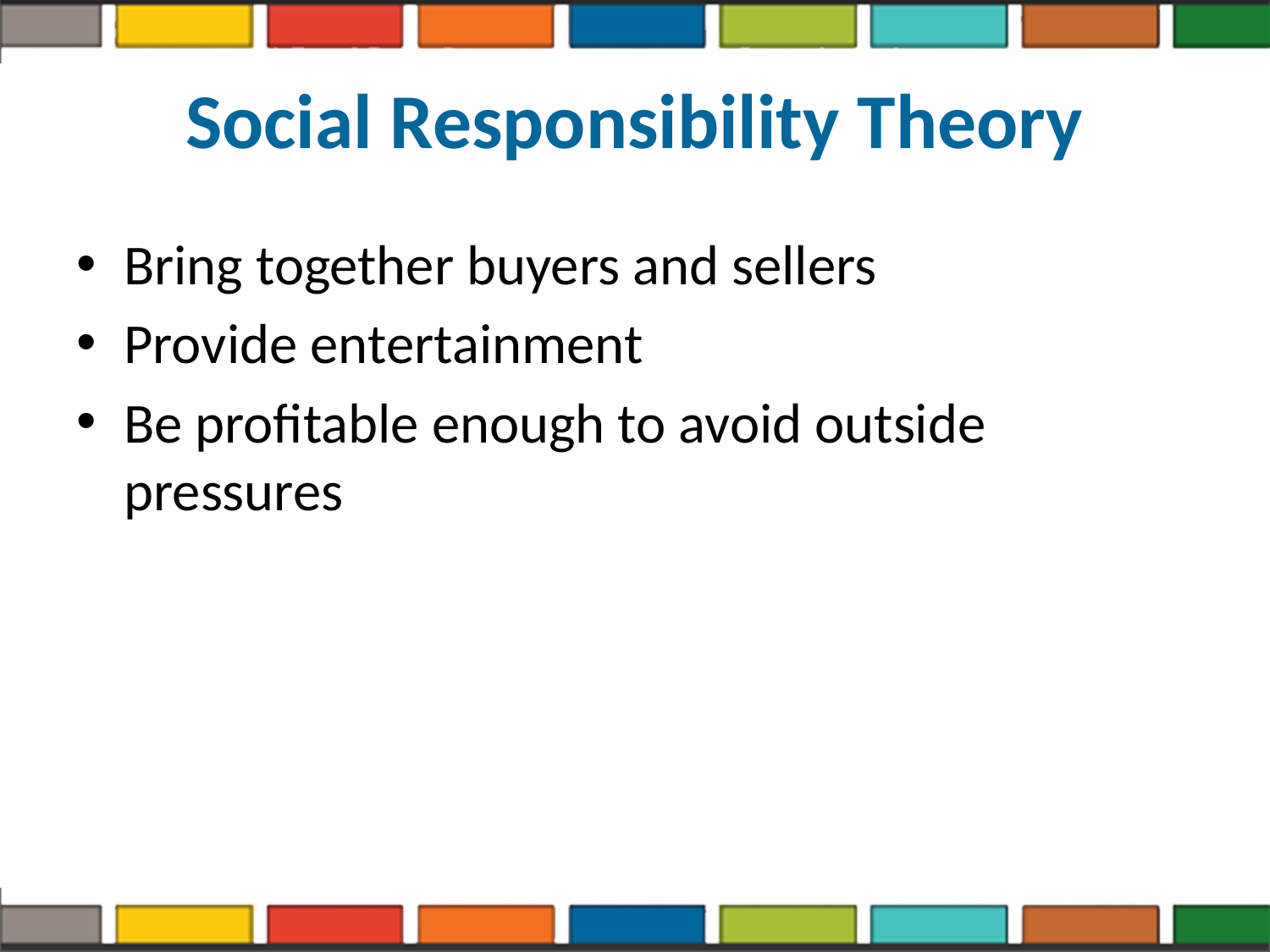

# Social Responsibility Theory
Bring together buyers and sellers
Provide entertainment
Be profitable enough to avoid outside pressures